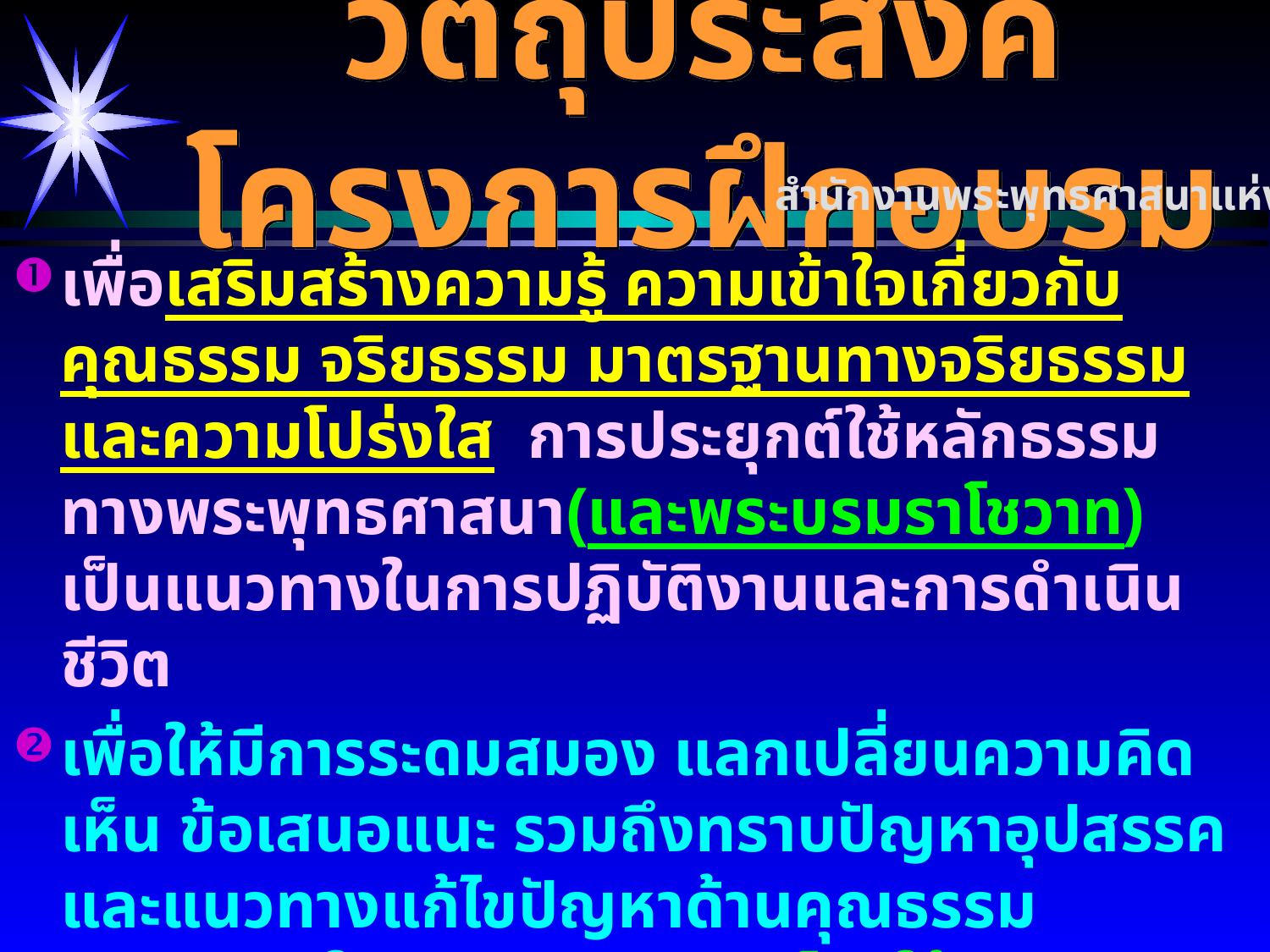

# วัตถุประสงค์โครงการฝึกอบรม
สำนักงานพระพุทธศาสนาแห่งชาติ
เพื่อเสริมสร้างความรู้ ความเข้าใจเกี่ยวกับคุณธรรม จริยธรรม มาตรฐานทางจริยธรรม และความโปร่งใส  การประยุกต์ใช้หลักธรรมทางพระพุทธศาสนา(และพระบรมราโชวาท) เป็นแนวทางในการปฏิบัติงานและการดำเนินชีวิต
เพื่อให้มีการระดมสมอง แลกเปลี่ยนความคิดเห็น ข้อเสนอแนะ รวมถึงทราบปัญหาอุปสรรค และแนวทางแก้ไขปัญหาด้านคุณธรรม จริยธรรม ในการปฏิบัติงาน (โดยใช้หลักธรรมของศาสนา พระบรมราโชวาท วัฒนธรรมที่ดีงาม)
 เพื่อนำผลจากการฝึกอบรมไปจัดทำแผนยุทธศาสตร์ ด้านคุณธรรม จริยธรรม และความโปร่งใส เป็นการพัฒนาองค์กรโดยนำหลักธรรมทางพระพุทธศาสนา(และพระบรมราโชวาท) มาประยุกต์ใช้ ให้บรรลุเป้าหมายได้อย่างสัมฤทธิ์ผล